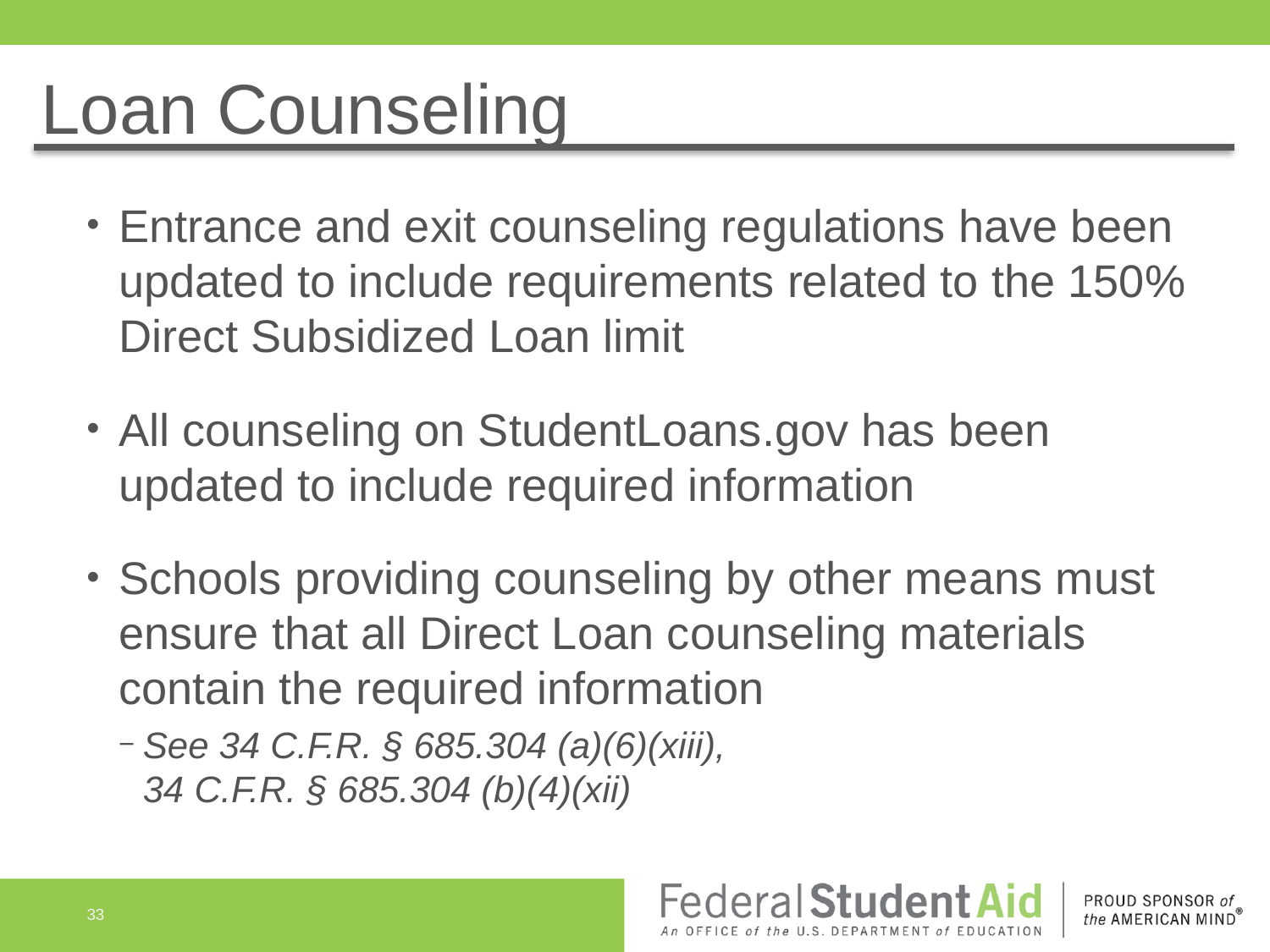

# Loan Counseling
Entrance and exit counseling regulations have been updated to include requirements related to the 150% Direct Subsidized Loan limit
All counseling on StudentLoans.gov has been updated to include required information
Schools providing counseling by other means must ensure that all Direct Loan counseling materials contain the required information
See 34 C.F.R. § 685.304 (a)(6)(xiii),
34 C.F.R. § 685.304 (b)(4)(xii)

33